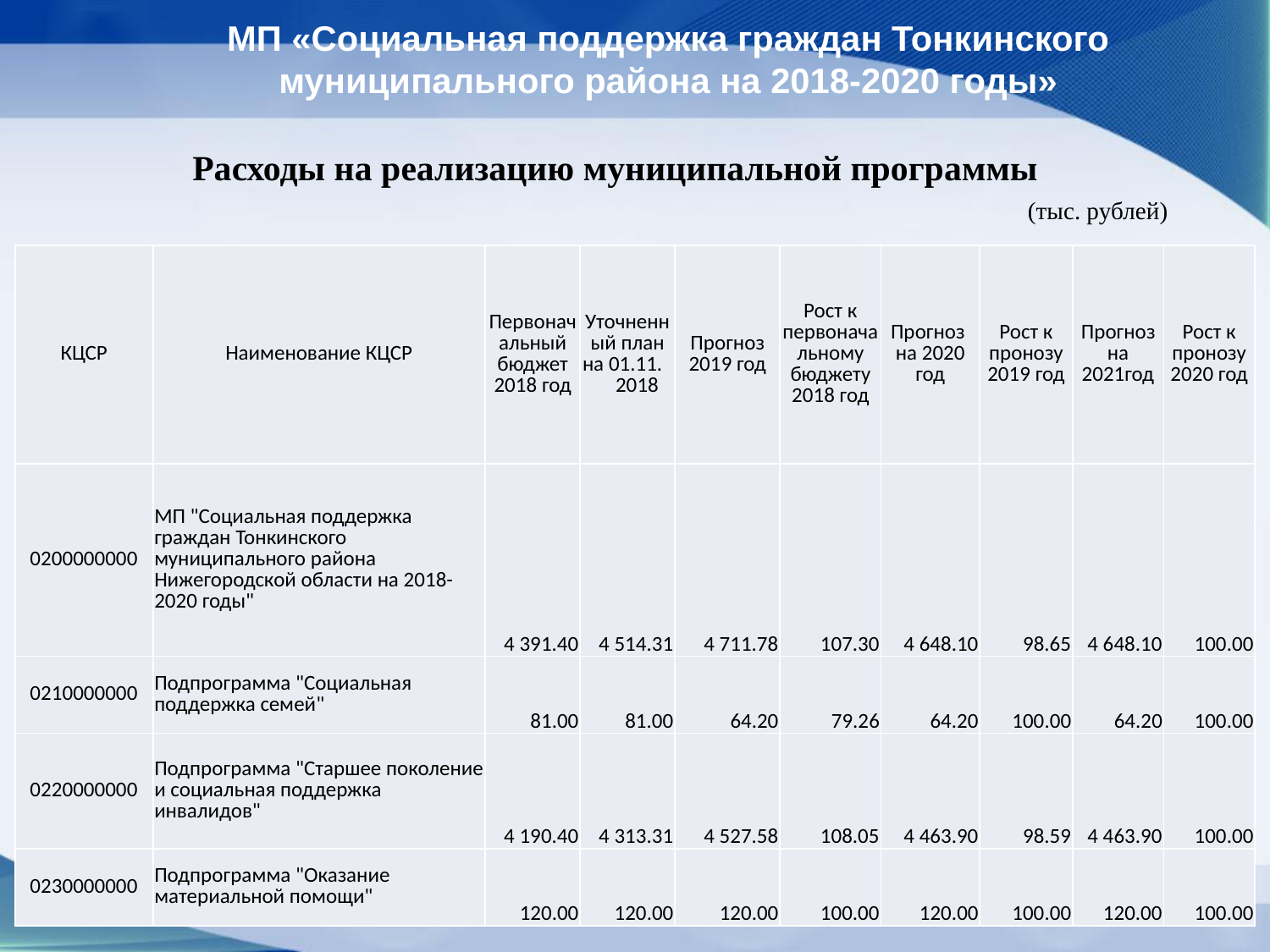

МП «Социальная поддержка граждан Тонкинского муниципального района на 2018-2020 годы»
Расходы на реализацию муниципальной программы
                                                                                                                    (тыс. рублей)

| КЦСР | Наименование КЦСР | Первоначальный бюджет 2018 год | Уточненный план на 01.11. 2018 | Прогноз 2019 год | Рост к первоначальному бюджету 2018 год | Прогноз на 2020 год | Рост к пронозу 2019 год | Прогноз на 2021год | Рост к пронозу 2020 год |
| --- | --- | --- | --- | --- | --- | --- | --- | --- | --- |
| 0200000000 | МП "Социальная поддержка граждан Тонкинского муниципального района Нижегородской области на 2018-2020 годы" | 4 391.40 | 4 514.31 | 4 711.78 | 107.30 | 4 648.10 | 98.65 | 4 648.10 | 100.00 |
| 0210000000 | Подпрограмма "Социальная поддержка семей" | 81.00 | 81.00 | 64.20 | 79.26 | 64.20 | 100.00 | 64.20 | 100.00 |
| 0220000000 | Подпрограмма "Старшее поколение и социальная поддержка инвалидов" | 4 190.40 | 4 313.31 | 4 527.58 | 108.05 | 4 463.90 | 98.59 | 4 463.90 | 100.00 |
| 0230000000 | Подпрограмма "Оказание материальной помощи" | 120.00 | 120.00 | 120.00 | 100.00 | 120.00 | 100.00 | 120.00 | 100.00 |